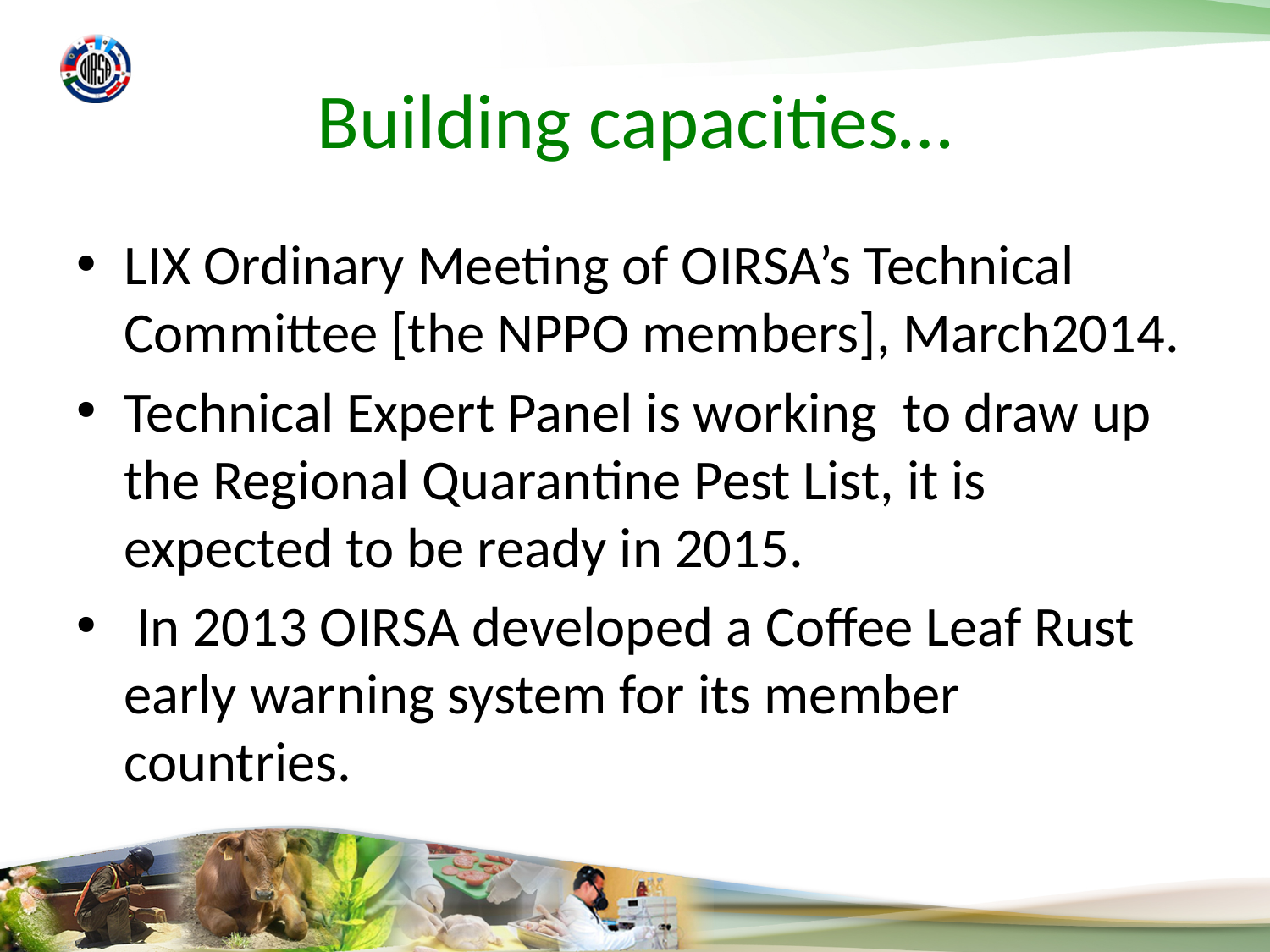

# Building capacities…
LIX Ordinary Meeting of OIRSA’s Technical Committee [the NPPO members], March2014.
Technical Expert Panel is working  to draw up the Regional Quarantine Pest List, it is expected to be ready in 2015.
 In 2013 OIRSA developed a Coffee Leaf Rust early warning system for its member countries.